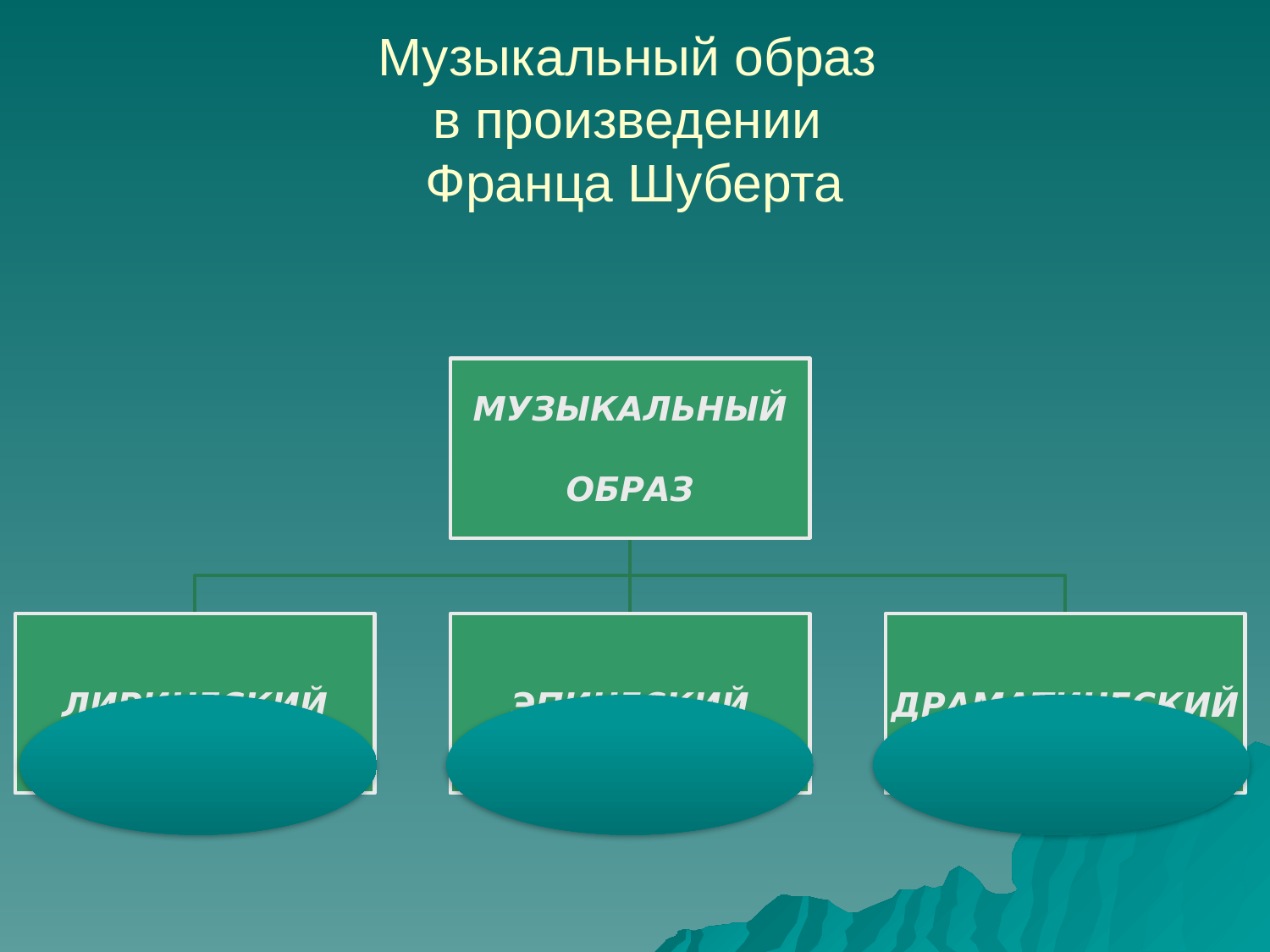

# Музыкальный образ в произведении Франца Шуберта
МУЗЫКАЛЬНЫЙ
ОБРАЗ
ЛИРИЧЕСКИЙ
ЭПИЧЕСКИЙ
ДРАМАТИЧЕСКИЙ